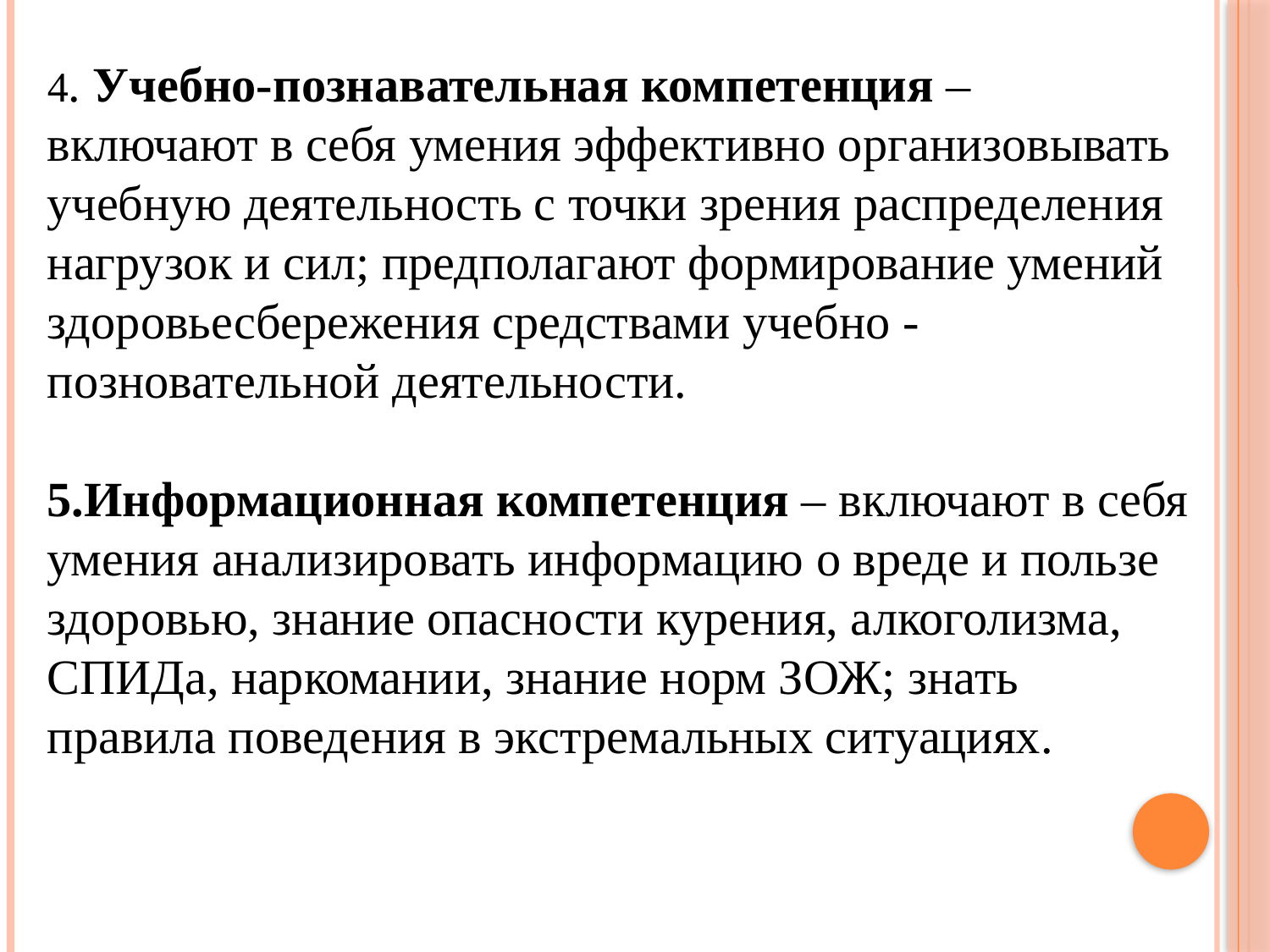

4. Учебно-познавательная компетенция – включают в себя умения эффективно организовывать учебную деятельность с точки зрения распределения нагрузок и сил; предполагают формирование умений здоровьесбережения средствами учебно - позновательной деятельности.

5.Информационная компетенция – включают в себя умения анализировать информацию о вреде и пользе здоровью, знание опасности курения, алкоголизма, СПИДа, наркомании, знание норм ЗОЖ; знать правила поведения в экстремальных ситуациях.